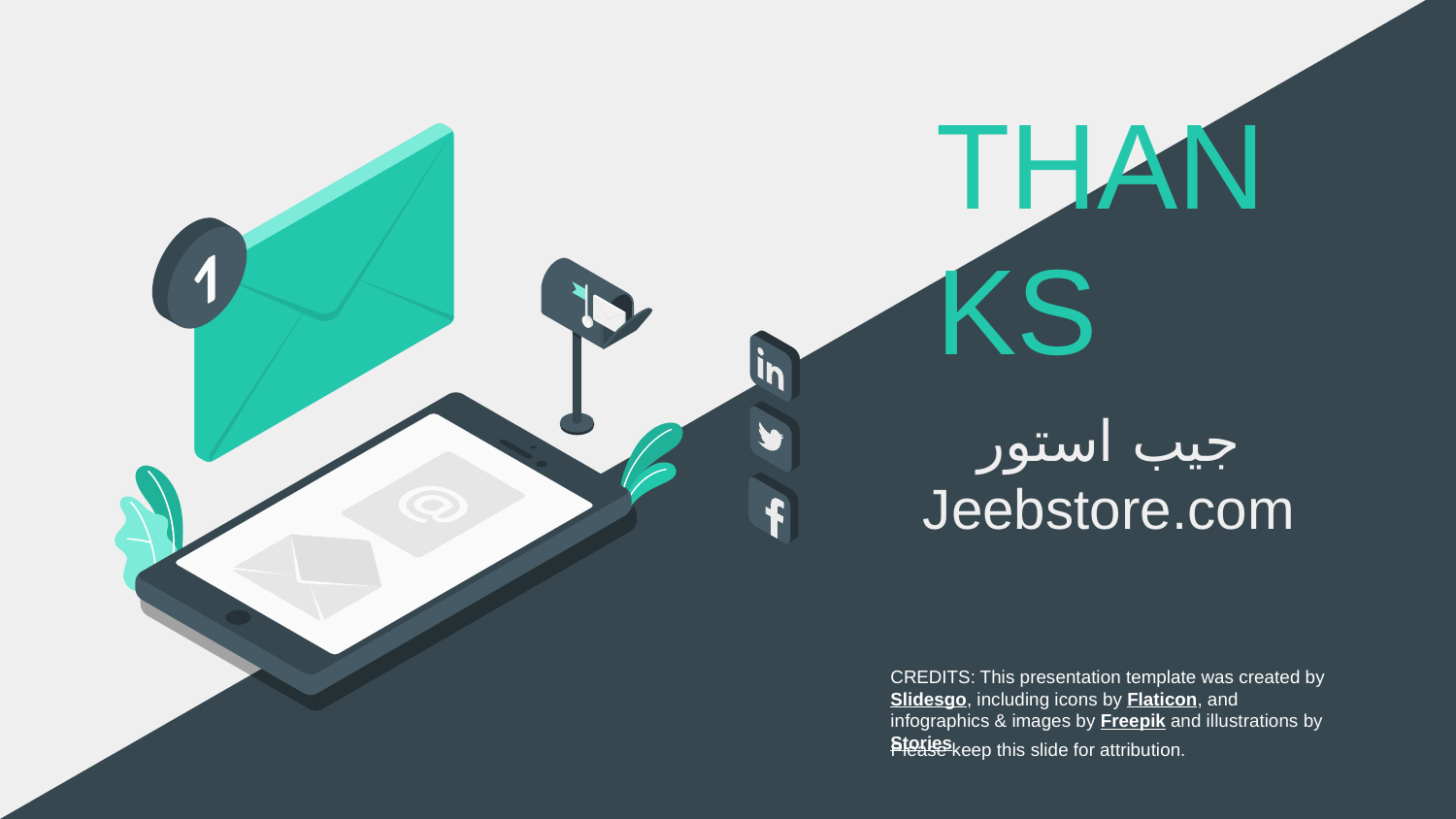

# THANKS

جیب استور
Jeebstore.com

Please keep this slide for attribution.